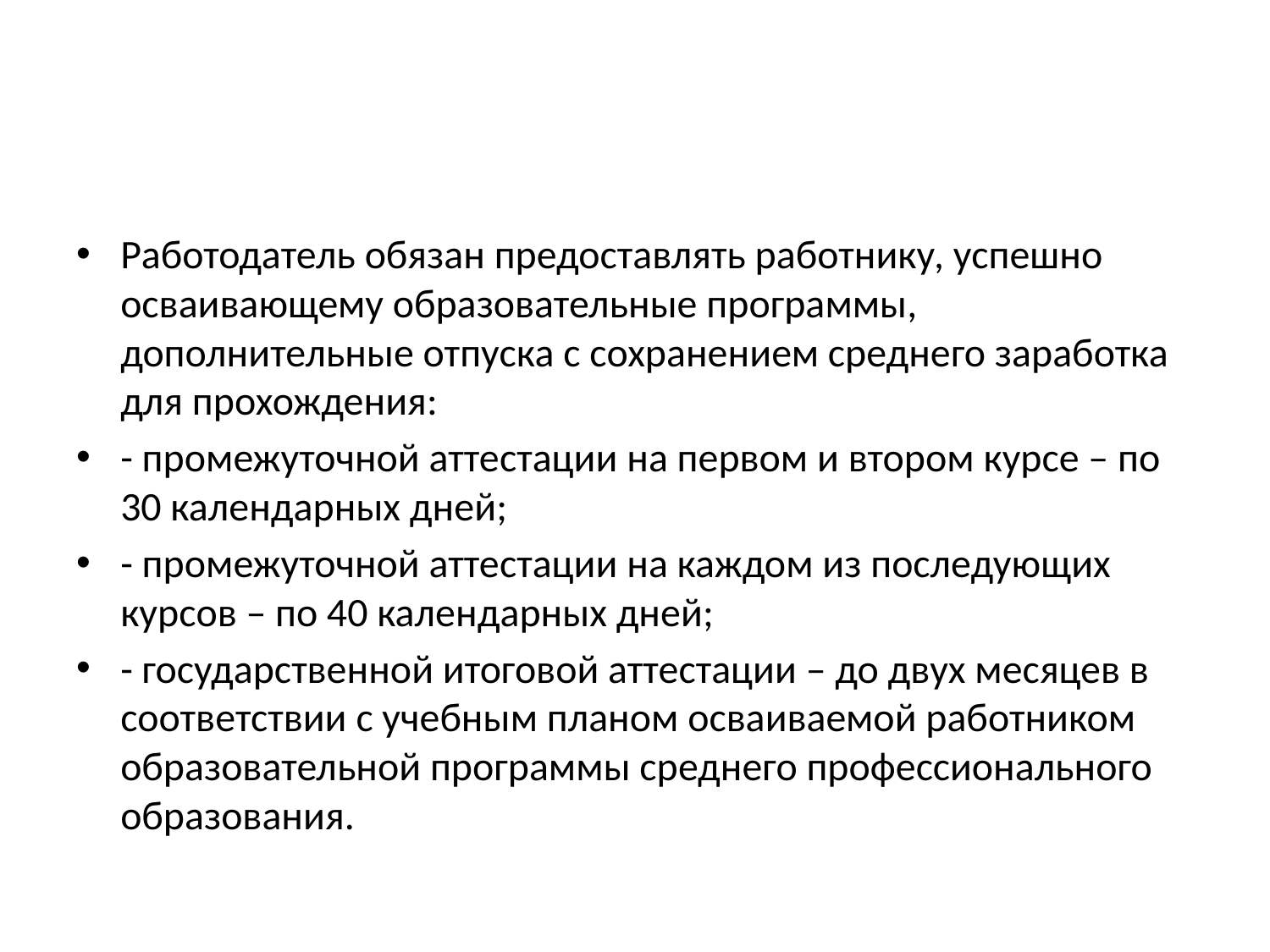

#
Работодатель обязан предоставлять работнику, успешно осваивающему образовательные программы, дополнительные отпуска с сохранением среднего заработка для прохождения:
- промежуточной аттестации на первом и втором курсе – по 30 календарных дней;
- промежуточной аттестации на каждом из последующих курсов – по 40 календарных дней;
- государственной итоговой аттестации – до двух месяцев в соответствии с учебным планом осваиваемой работником образовательной программы среднего профессионального образования.